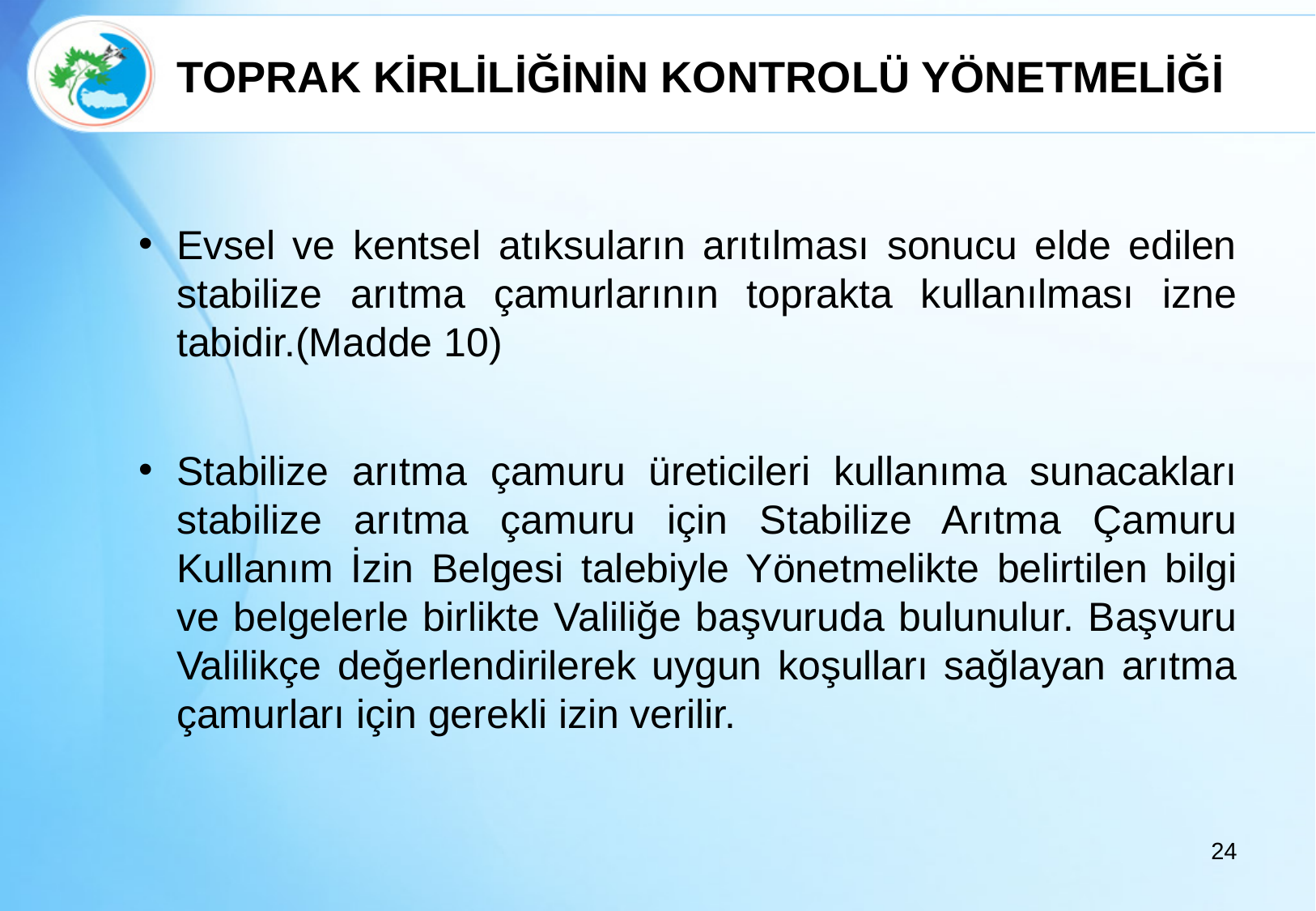

# TOPRAK KİRLİLİĞİNİN KONTROLÜ YÖNETMELİĞİ
Evsel ve kentsel atıksuların arıtılması sonucu elde edilen stabilize arıtma çamurlarının toprakta kullanılması izne tabidir.(Madde 10)

Stabilize arıtma çamuru üreticileri kullanıma sunacakları stabilize arıtma çamuru için Stabilize Arıtma Çamuru Kullanım İzin Belgesi talebiyle Yönetmelikte belirtilen bilgi ve belgelerle birlikte Valiliğe başvuruda bulunulur. Başvuru Valilikçe değerlendirilerek uygun koşulları sağlayan arıtma çamurları için gerekli izin verilir.

24